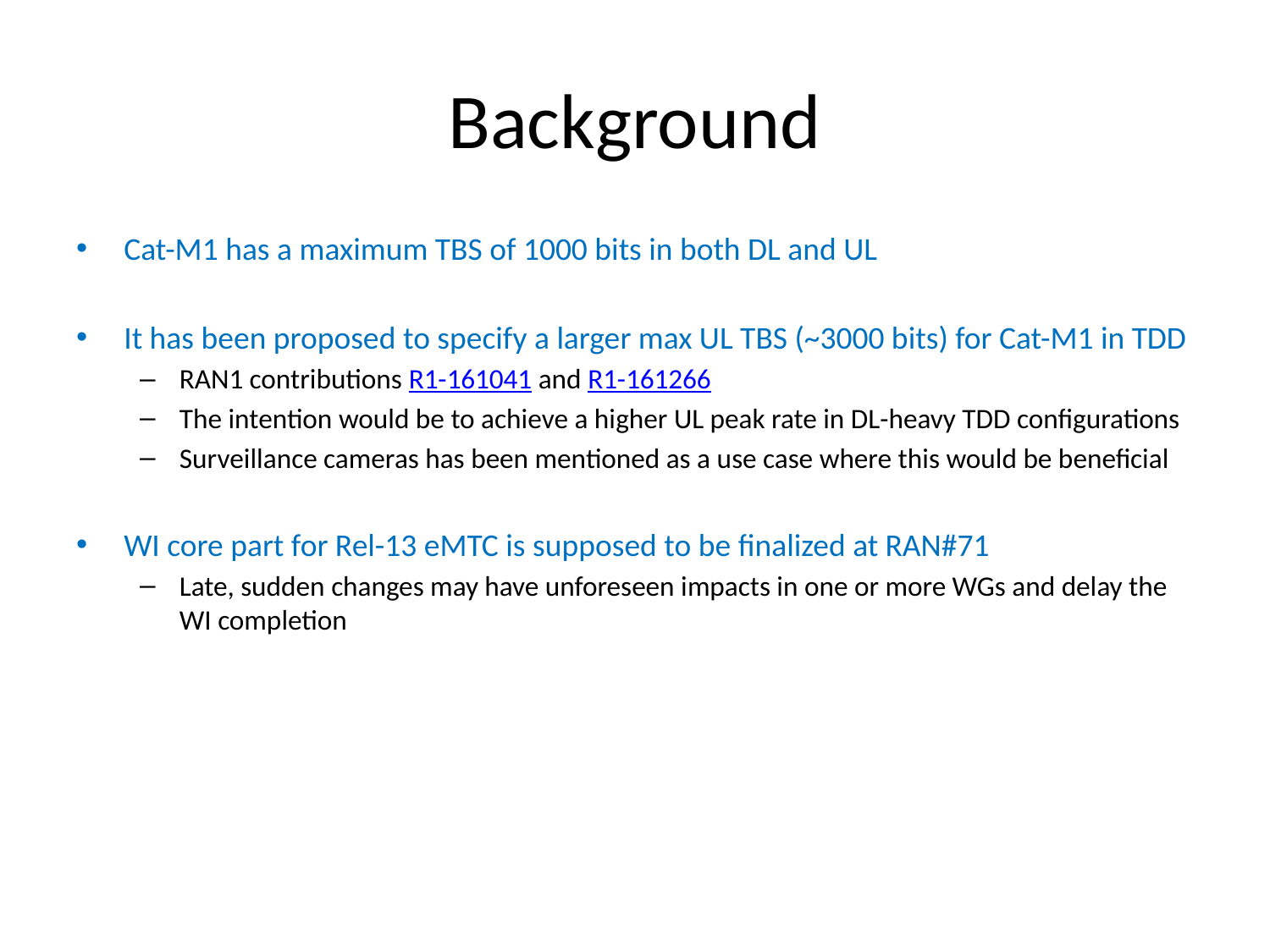

# Background
Cat-M1 has a maximum TBS of 1000 bits in both DL and UL

It has been proposed to specify a larger max UL TBS (~3000 bits) for Cat-M1 in TDD
RAN1 contributions R1-161041 and R1-161266
The intention would be to achieve a higher UL peak rate in DL-heavy TDD configurations
Surveillance cameras has been mentioned as a use case where this would be beneficial

WI core part for Rel-13 eMTC is supposed to be finalized at RAN#71
Late, sudden changes may have unforeseen impacts in one or more WGs and delay the WI completion